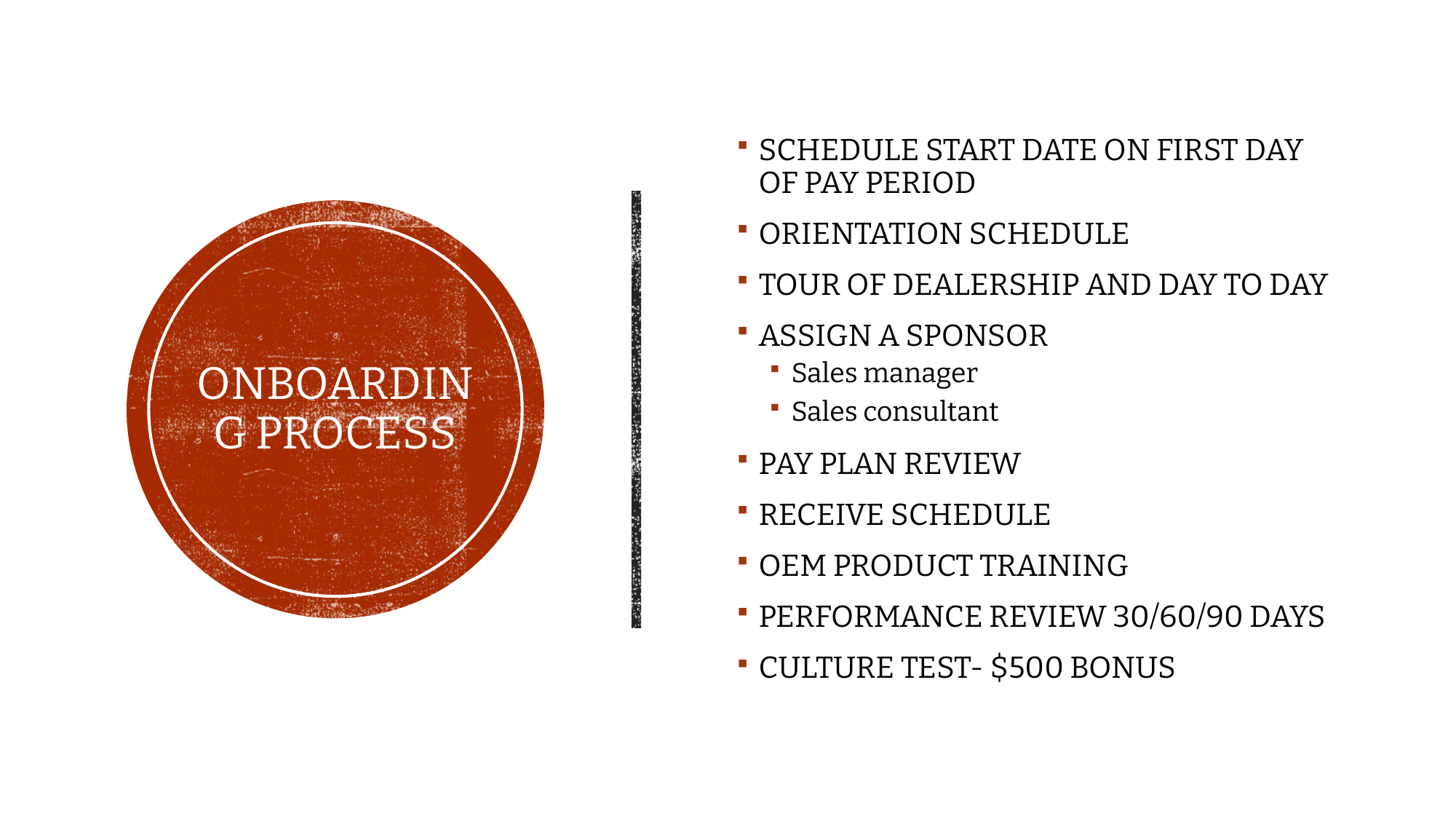

SCHEDULE START DATE ON FIRST DAY OF PAY PERIOD
ORIENTATION SCHEDULE
TOUR OF DEALERSHIP AND DAY TO DAY
ASSIGN A SPONSOR
Sales manager
Sales consultant
PAY PLAN REVIEW
RECEIVE SCHEDULE
OEM PRODUCT TRAINING
PERFORMANCE REVIEW 30/60/90 DAYS
CULTURE TEST- $500 BONUS

# ONBOARDING PROCESS